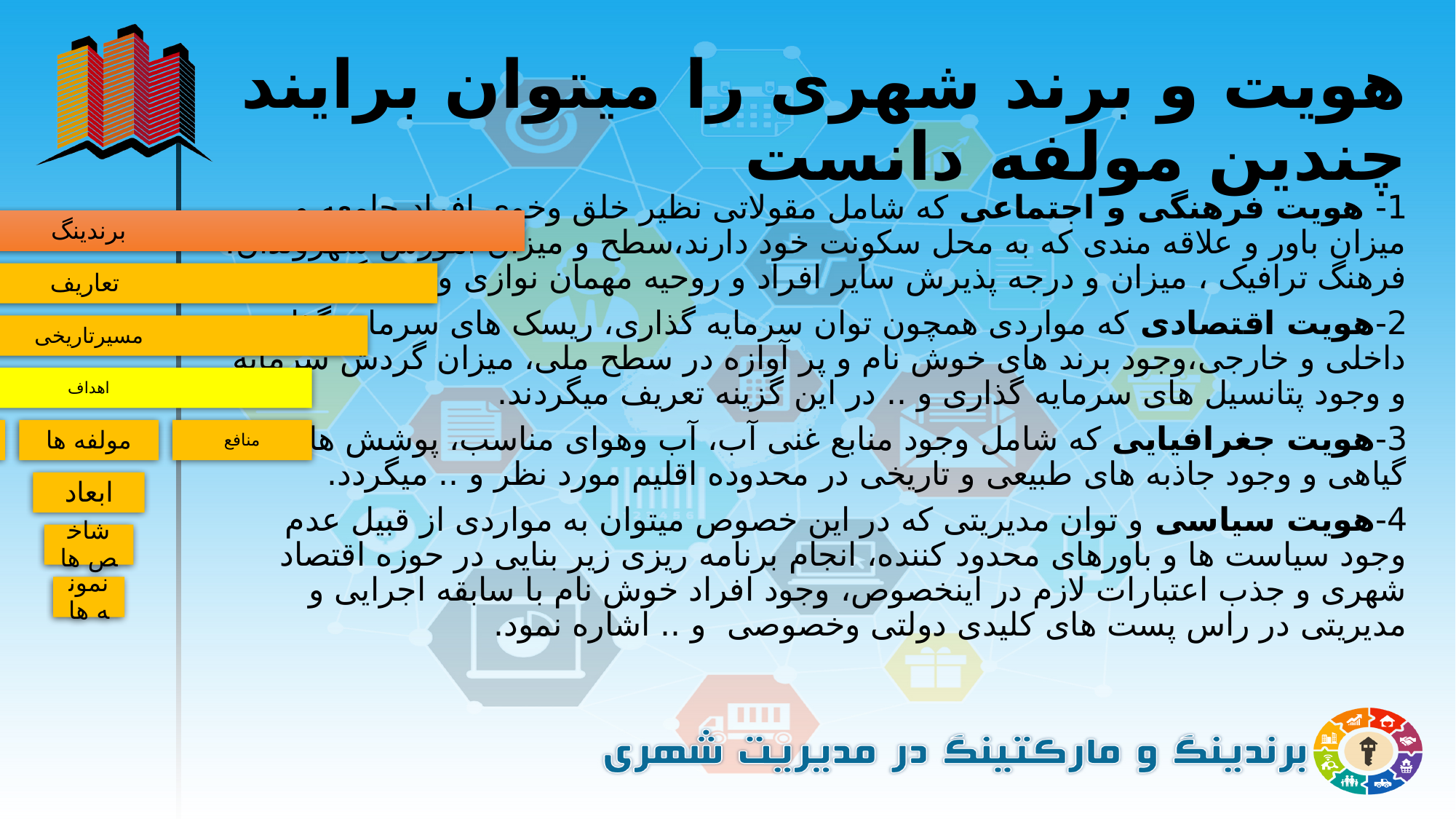

# هویت و برند شهری را میتوان برایند چندین مولفه دانست
1- هویت فرهنگی و اجتماعی که شامل مقولاتی نظیر خلق وخوی افراد جامعه و میزان باور و علاقه مندی که به محل سکونت خود دارند،سطح و میزان آموزش شهروندان، فرهنگ ترافیک ، میزان و درجه پذیرش سایر افراد و روحیه مهمان نوازی و .. میگردد.
2-هویت اقتصادی که مواردی همچون توان سرمایه گذاری، ریسک های سرمایه گذاری داخلی و خارجی،وجود برند های خوش نام و پر آوازه در سطح ملی، میزان گردش سرمایه و وجود پتانسیل های سرمایه گذاری و .. در این گزینه تعریف میگردند.
3-هویت جغرافیایی که شامل وجود منابع غنی آب، آب وهوای مناسب، پوشش های گیاهی و وجود جاذبه های طبیعی و تاریخی در محدوده اقلیم مورد نظر و .. میگردد.
4-هویت سیاسی و توان مدیریتی که در این خصوص میتوان به مواردی از قبیل عدم وجود سیاست ها و باورهای محدود کننده، انجام برنامه ریزی زیر بنایی در حوزه اقتصاد شهری و جذب اعتبارات لازم در اینخصوص، وجود افراد خوش نام با سابقه اجرایی و مدیریتی در راس پست های کلیدی دولتی وخصوصی  و .. اشاره نمود.

برندینگ
تعاریف
مسیرتاریخی
اهداف
مولفه ها
منافع
ابعاد
شاخص ها
نمونه ها